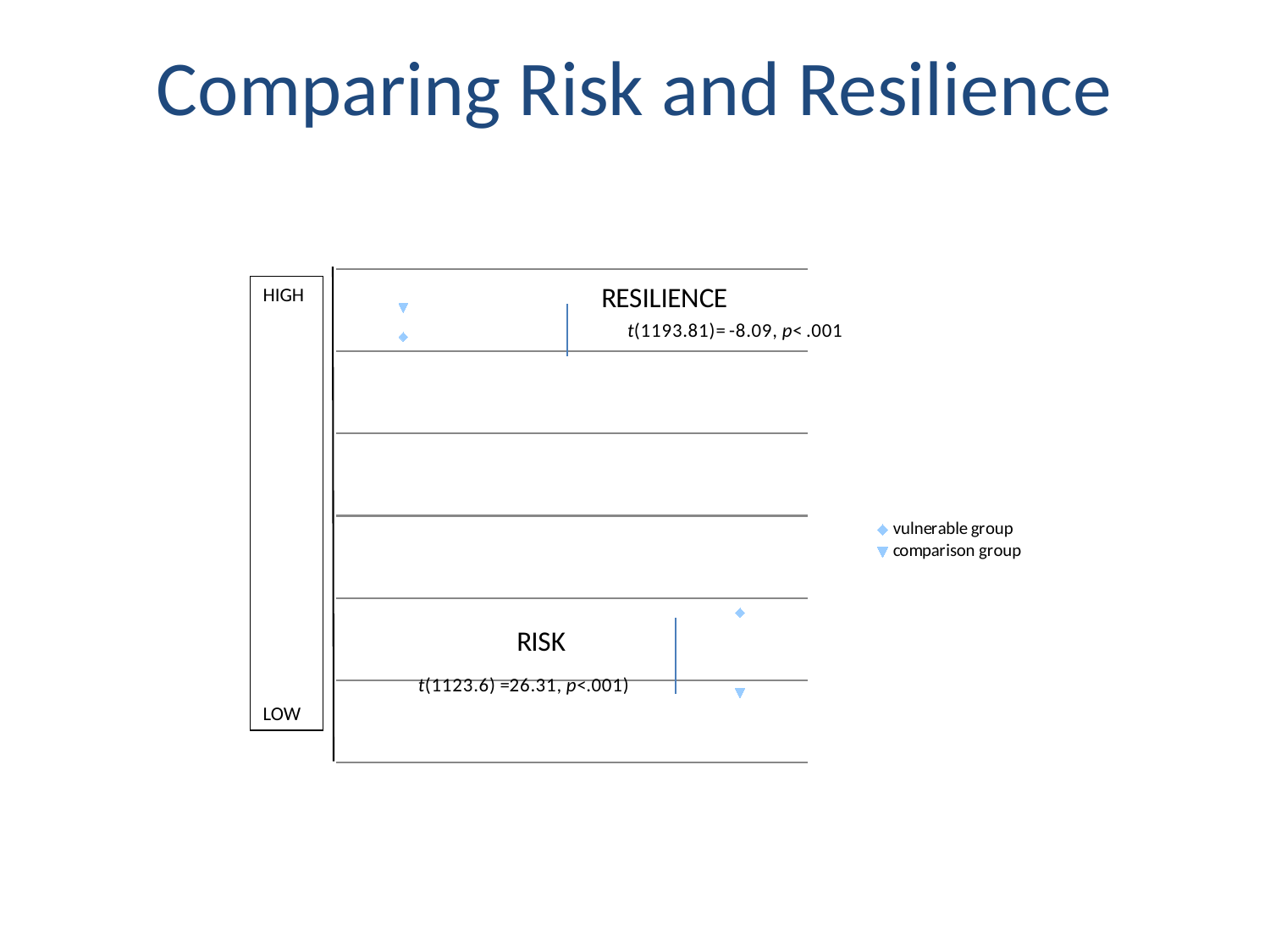

Comparing Risk and Resilience

### Chart

| Category | vulnerable group | comparison group |
|---|---|---|
HIGH

LOW